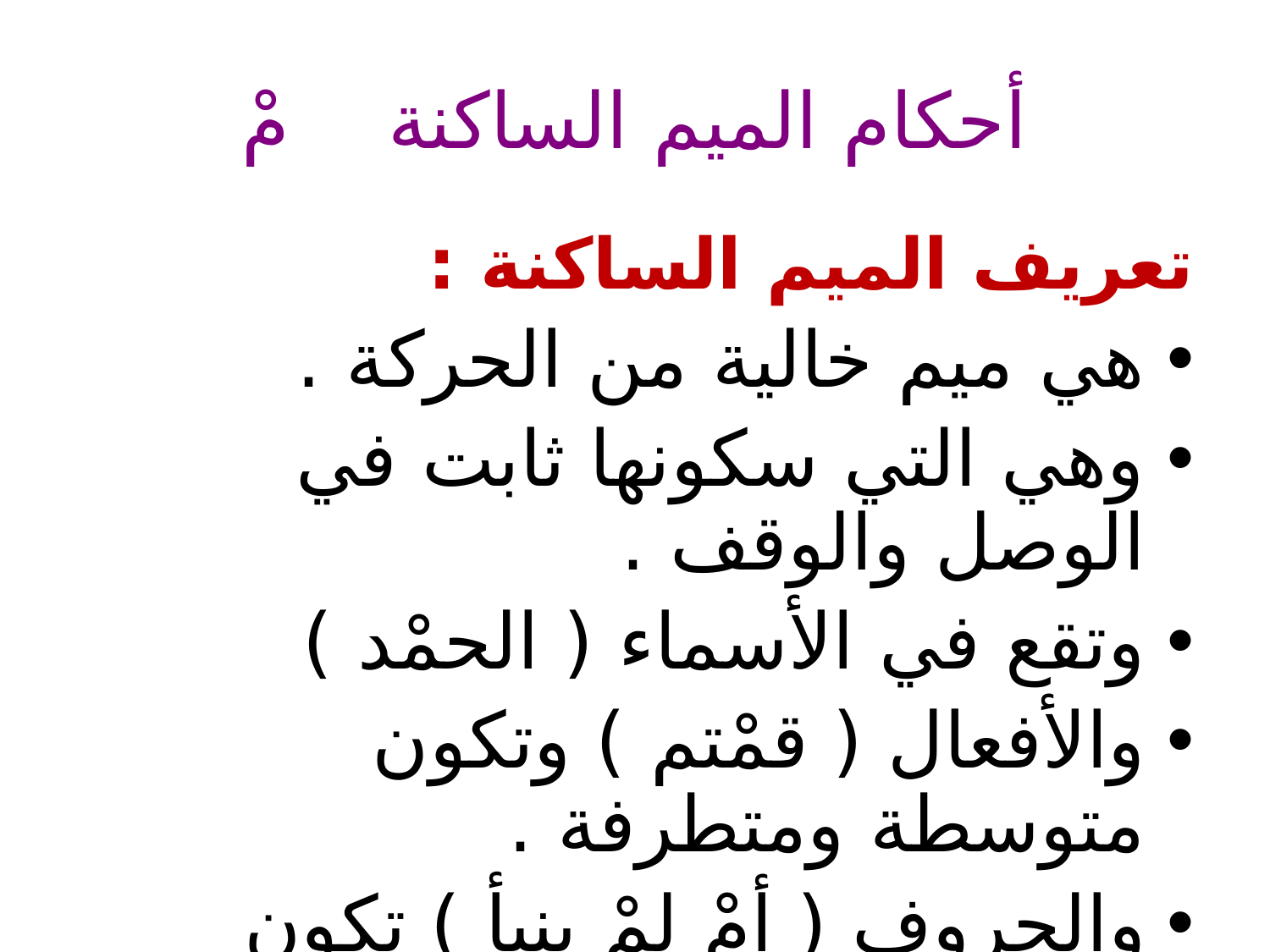

# أحكام الميم الساكنة    مْ
تعريف الميم الساكنة :
هي ميم خالية من الحركة .
وهي التي سكونها ثابت في الوصل والوقف .
وتقع في الأسماء ( الحمْد )
والأفعال ( قمْتم ) وتكون متوسطة ومتطرفة .
والحروف ( أمْ لمْ ينبأ ) تكون متطرفة فقط .